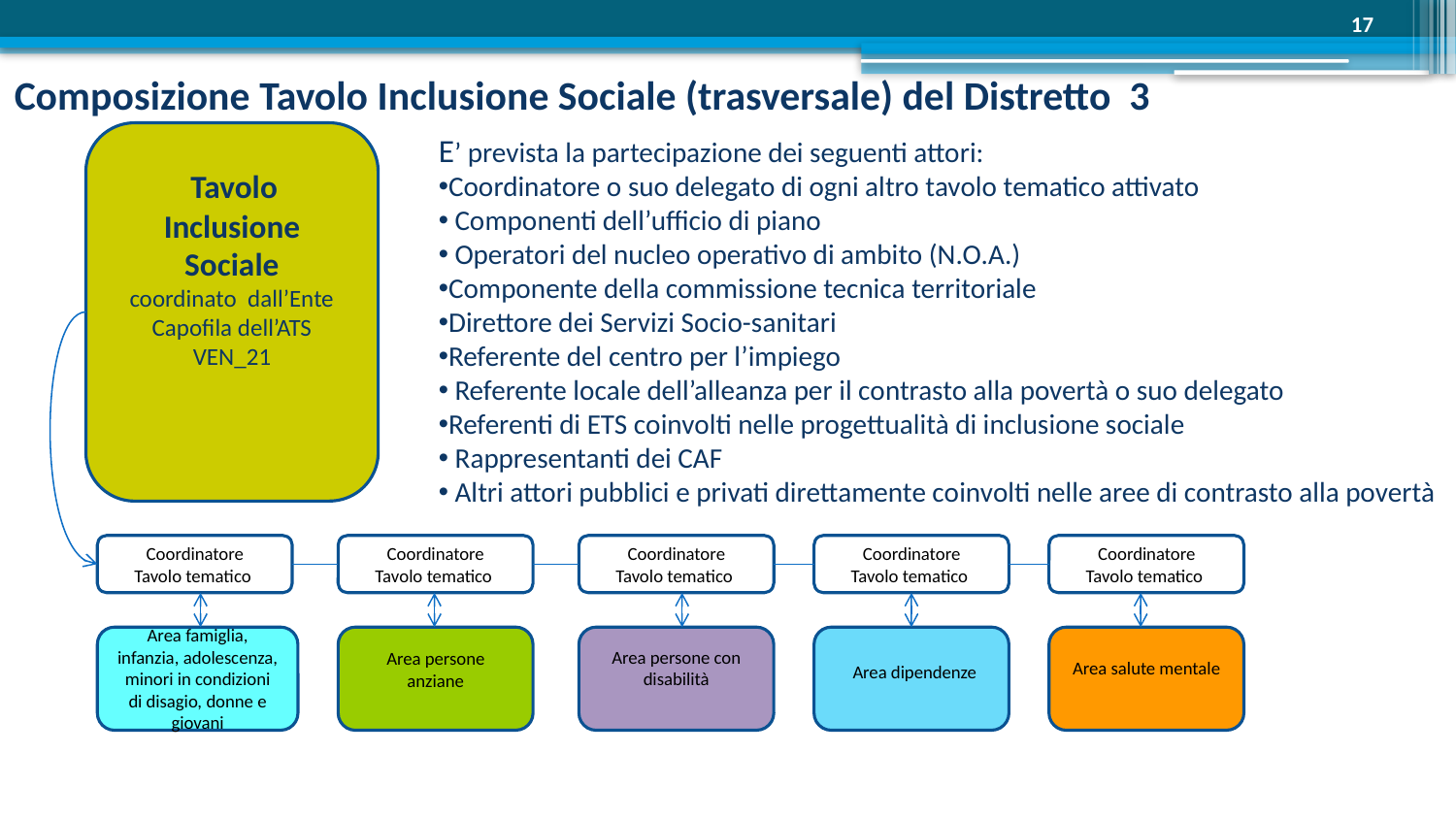

17
# Composizione Tavolo Inclusione Sociale (trasversale) del Distretto  3
 Tavolo Inclusione Sociale
coordinato  dall’Ente Capofila dell’ATS VEN_21

E’ prevista la partecipazione dei seguenti attori:
Coordinatore o suo delegato di ogni altro tavolo tematico attivato
 Componenti dell’ufficio di piano
 Operatori del nucleo operativo di ambito (N.O.A.)
Componente della commissione tecnica territoriale
Direttore dei Servizi Socio-sanitari
Referente del centro per l’impiego
 Referente locale dell’alleanza per il contrasto alla povertà o suo delegato
Referenti di ETS coinvolti nelle progettualità di inclusione sociale
 Rappresentanti dei CAF
 Altri attori pubblici e privati direttamente coinvolti nelle aree di contrasto alla povertà
Coordinatore
Tavolo tematico
Coordinatore
Tavolo tematico
Coordinatore
Tavolo tematico
Coordinatore
Tavolo tematico
Coordinatore
Tavolo tematico
Area famiglia, infanzia, adolescenza, minori in condizioni di disagio, donne e giovani
Area persone anziane

Area persone con disabilità

 Area dipendenze

Area salute mentale

17